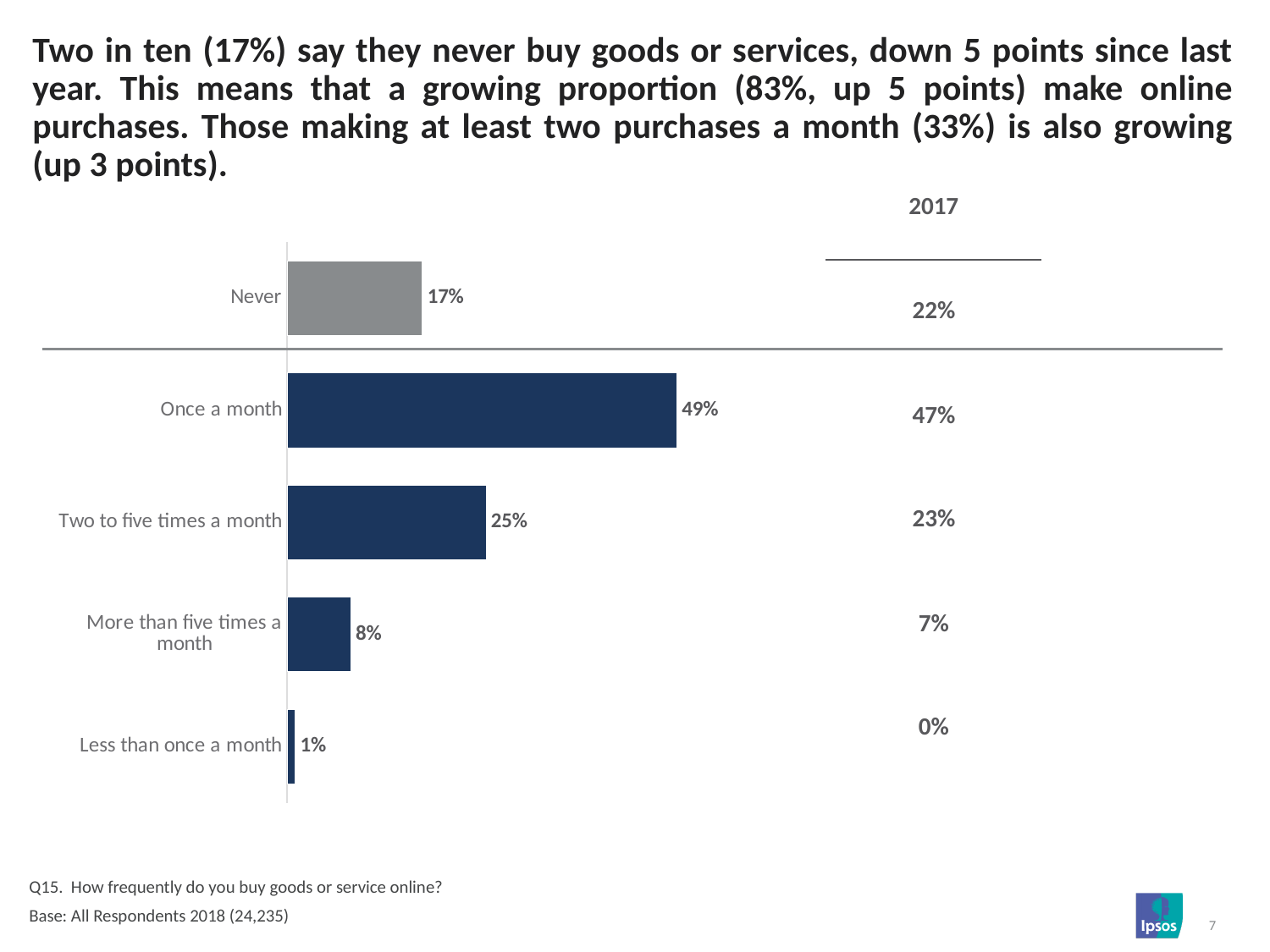

# Two in ten (17%) say they never buy goods or services, down 5 points since last year. This means that a growing proportion (83%, up 5 points) make online purchases. Those making at least two purchases a month (33%) is also growing (up 3 points).
| 2017 |
| --- |
| 22% |
| 47% |
| 23% |
| 7% |
| 0% |

### Chart

| Category | Column1 |
|---|---|
| Never | 0.17 |
| Once a month | 0.49 |
| Two to five times a month | 0.25 |
| More than five times a month | 0.08 |
| Less than once a month | 0.01 |
Q15.  How frequently do you buy goods or service online?
Base: All Respondents 2018 (24,235)